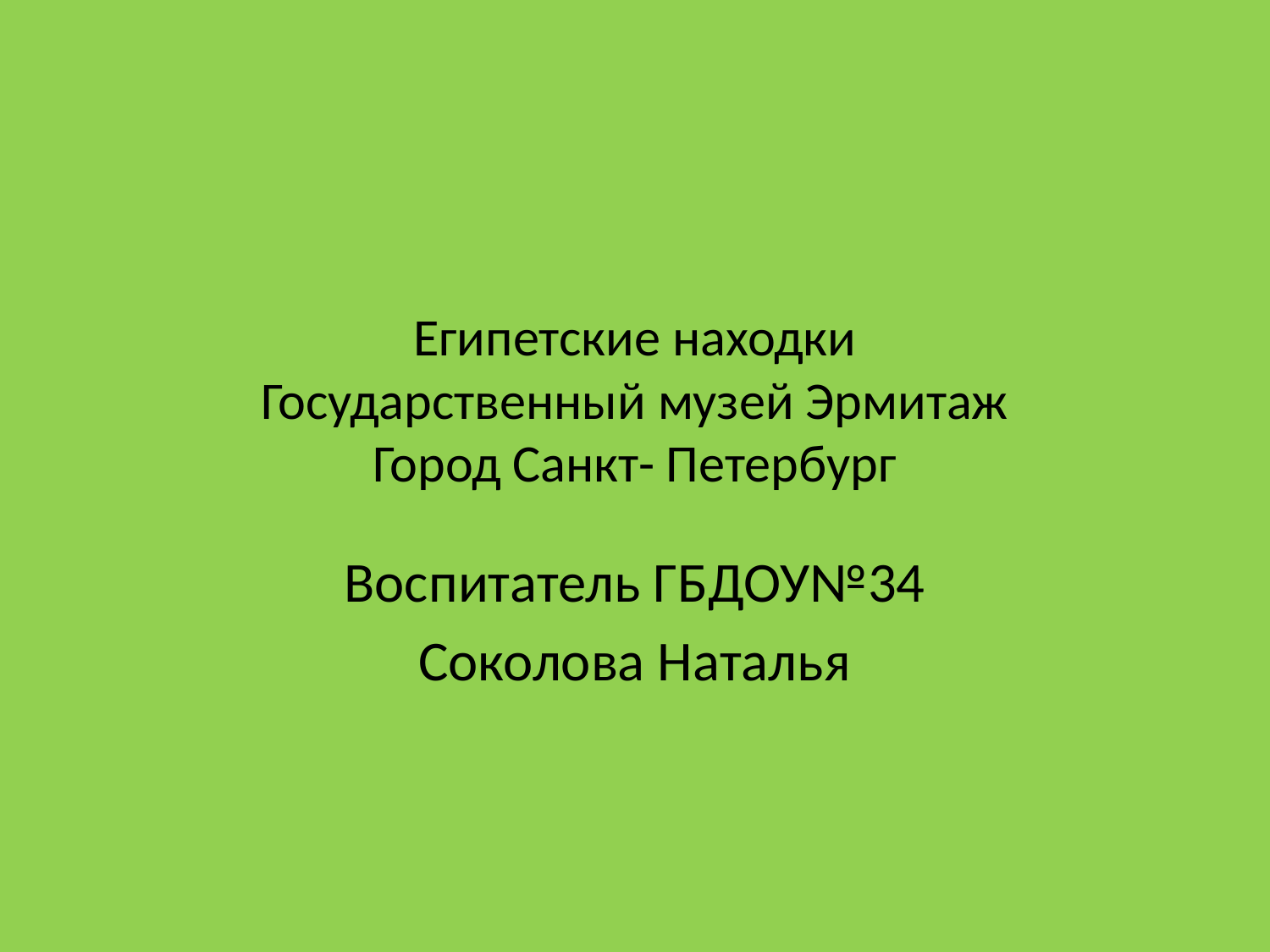

# Египетские находки Государственный музей Эрмитаж Город Санкт- Петербург
Воспитатель ГБДОУ№34
Соколова Наталья